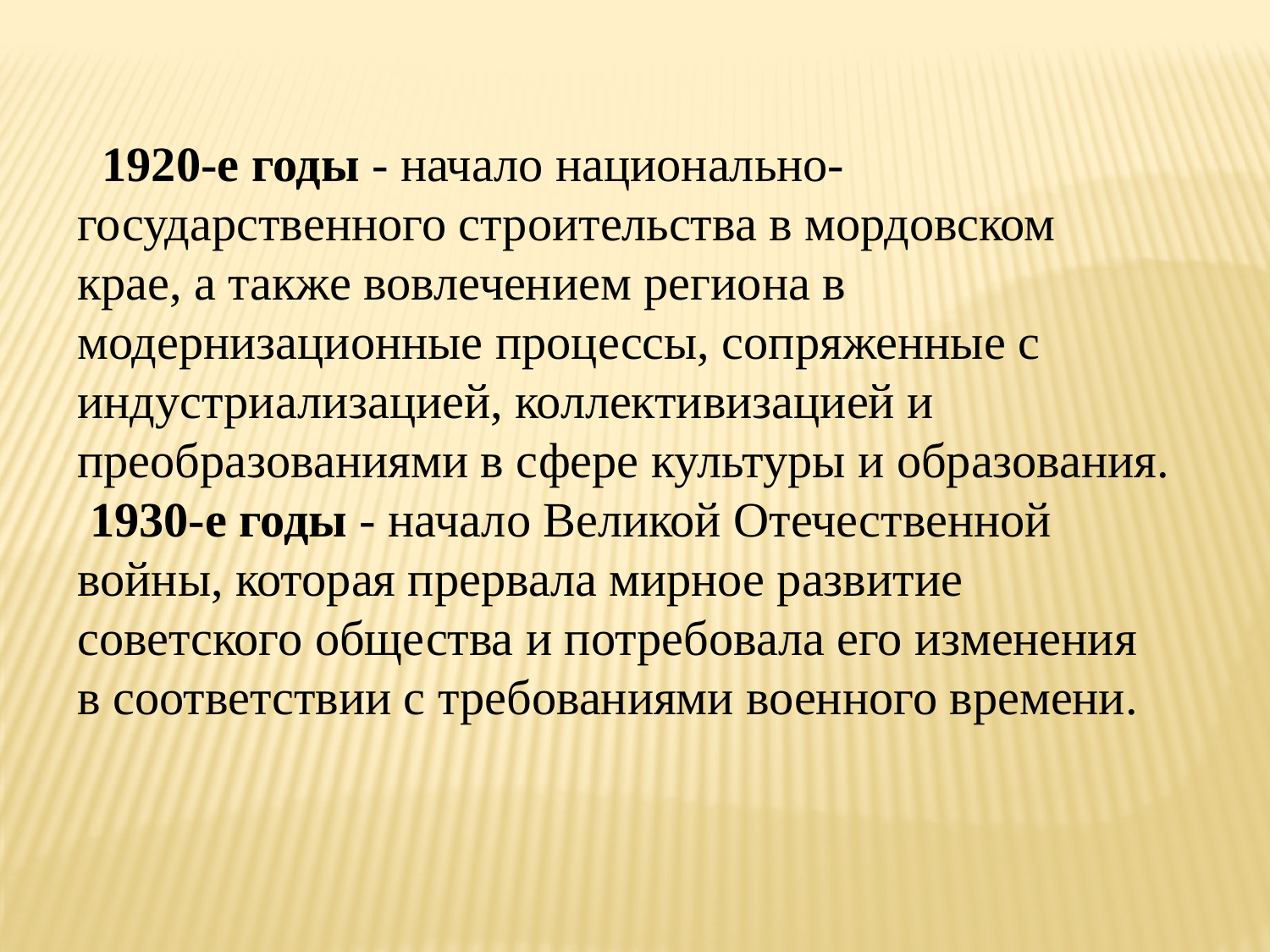

1920-е годы - начало национально-государственного строительства в мордовском крае, а также вовлечением региона в модернизационные процессы, сопряженные с индустриализацией, коллективизацией и преобразованиями в сфере культуры и образования.
 1930-е годы - начало Великой Отечественной войны, которая прервала мирное развитие советского общества и потребовала его изменения в соответствии с требованиями военного времени.